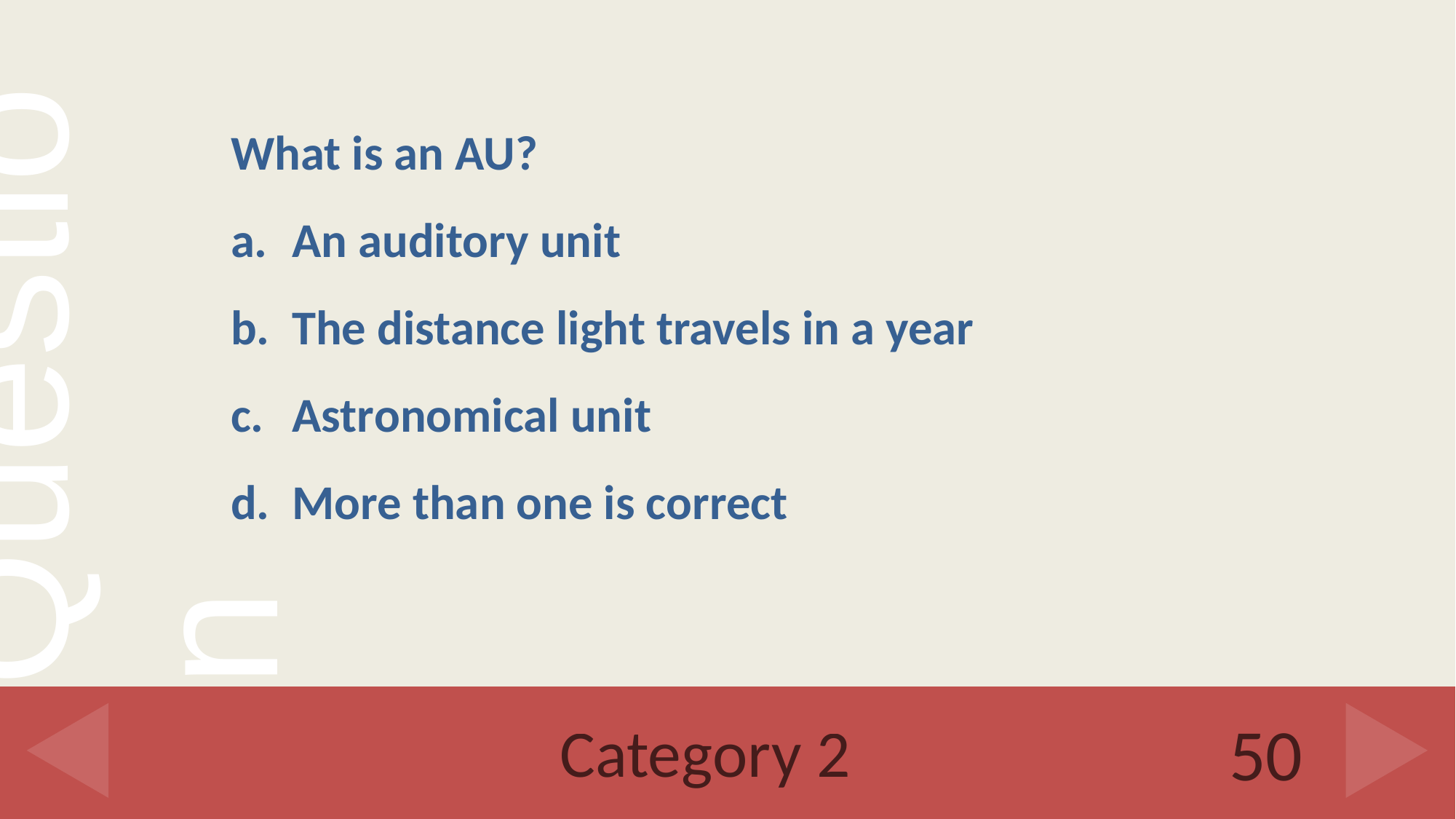

What is an AU?
An auditory unit
The distance light travels in a year
Astronomical unit
More than one is correct

# Category 2
50